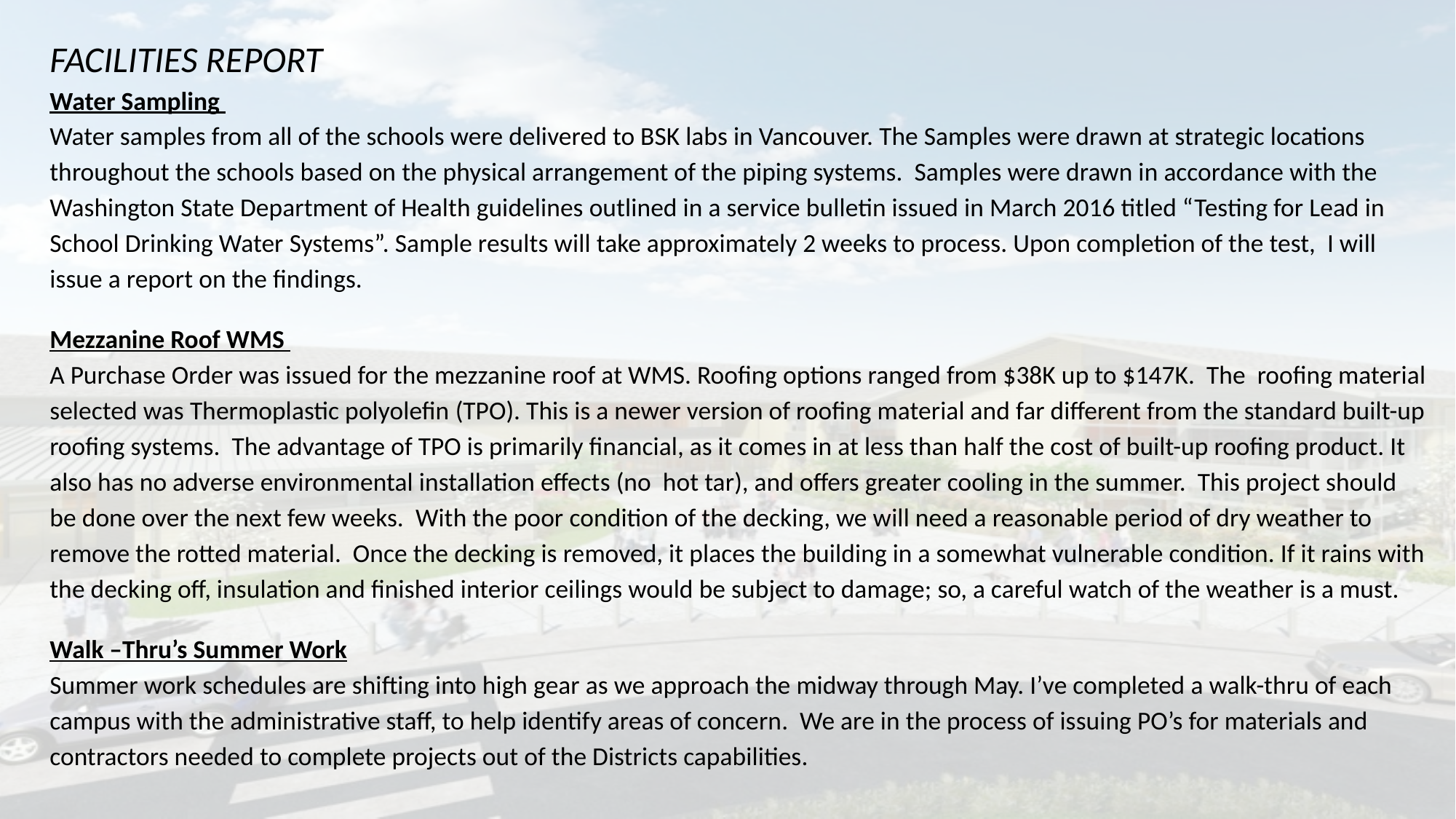

FACILITIES REPORT
Water Sampling
Water samples from all of the schools were delivered to BSK labs in Vancouver. The Samples were drawn at strategic locations throughout the schools based on the physical arrangement of the piping systems.  Samples were drawn in accordance with the Washington State Department of Health guidelines outlined in a service bulletin issued in March 2016 titled “Testing for Lead in School Drinking Water Systems”. Sample results will take approximately 2 weeks to process. Upon completion of the test,  I will issue a report on the findings.

Mezzanine Roof WMS
A Purchase Order was issued for the mezzanine roof at WMS. Roofing options ranged from $38K up to $147K.  The  roofing material selected was Thermoplastic polyolefin (TPO). This is a newer version of roofing material and far different from the standard built-up roofing systems.  The advantage of TPO is primarily financial, as it comes in at less than half the cost of built-up roofing product. It also has no adverse environmental installation effects (no  hot tar), and offers greater cooling in the summer.  This project should be done over the next few weeks.  With the poor condition of the decking, we will need a reasonable period of dry weather to remove the rotted material.  Once the decking is removed, it places the building in a somewhat vulnerable condition. If it rains with the decking off, insulation and finished interior ceilings would be subject to damage; so, a careful watch of the weather is a must.

Walk –Thru’s Summer Work
Summer work schedules are shifting into high gear as we approach the midway through May. I’ve completed a walk-thru of each campus with the administrative staff, to help identify areas of concern.  We are in the process of issuing PO’s for materials and contractors needed to complete projects out of the Districts capabilities.